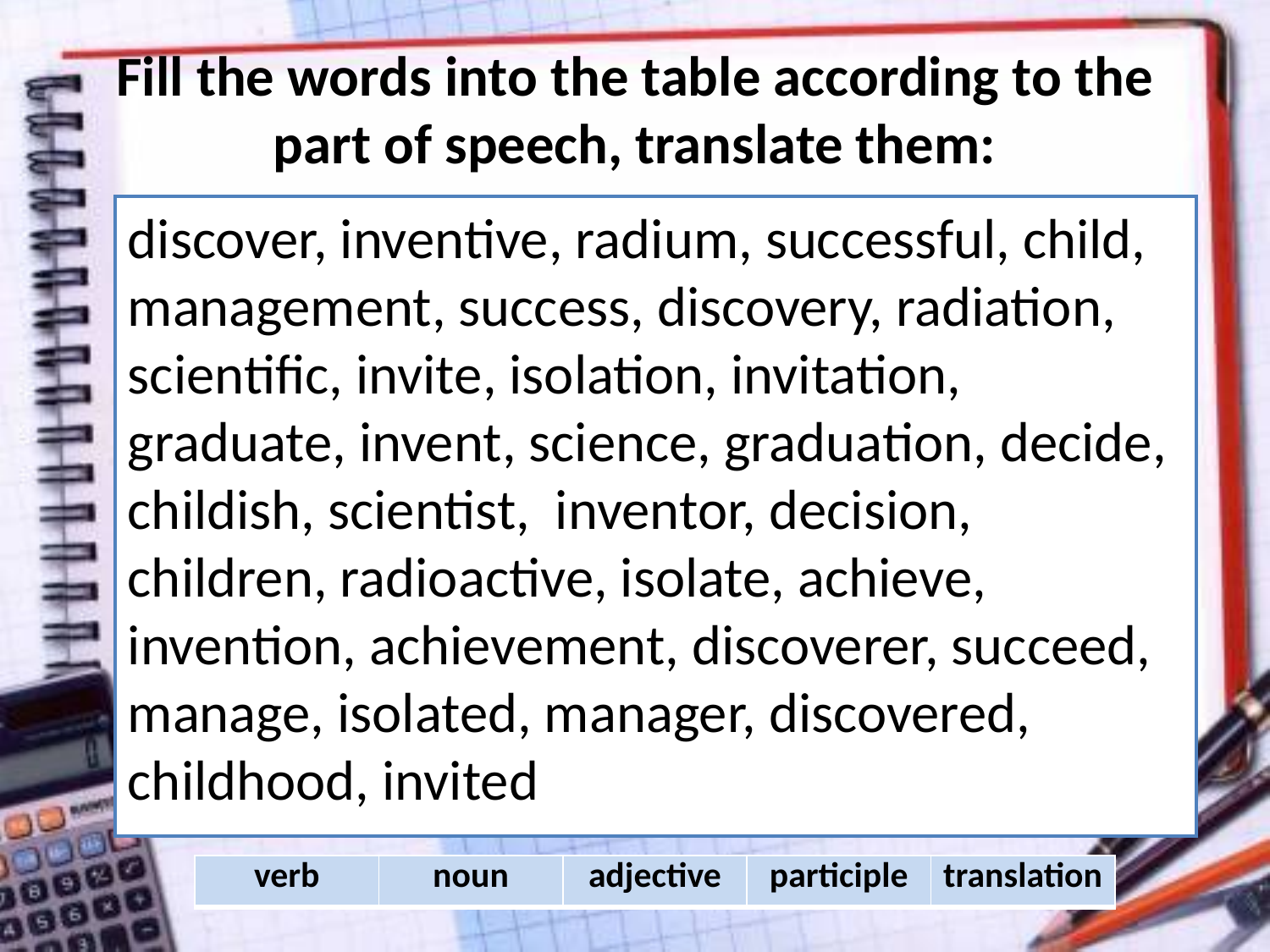

# Fill the words into the table according to the part of speech, translate them:
discover, inventive, radium, successful, child, management, success, discovery, radiation, scientific, invite, isolation, invitation, graduate, invent, science, graduation, decide, childish, scientist,  inventor, decision, children, radioactive, isolate, achieve, invention, achievement, discoverer, succeed, manage, isolated, manager, discovered, childhood, invited

| verb | noun | adjective | participle | translation |
| --- | --- | --- | --- | --- |